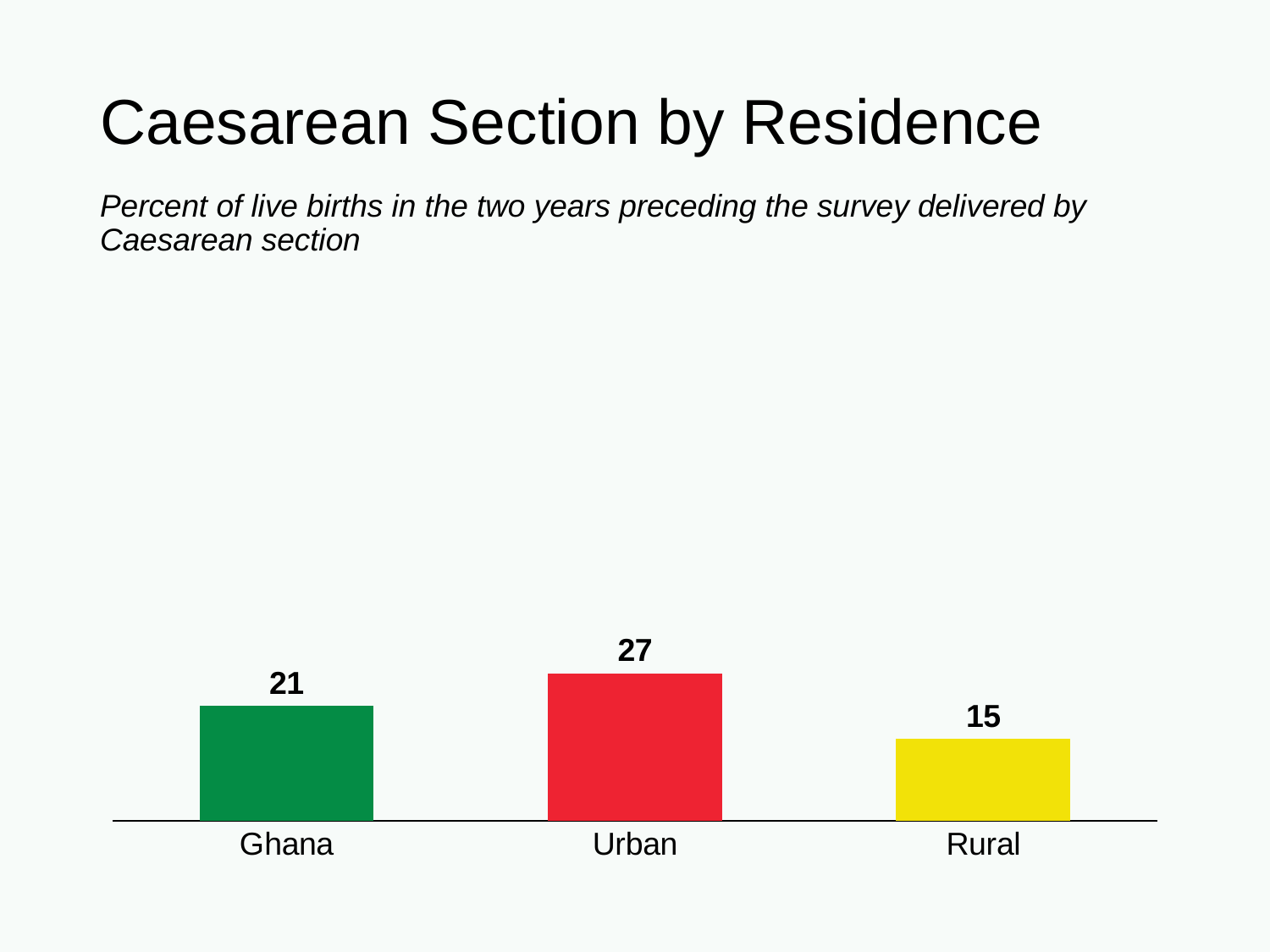

# Caesarean Section by Residence
Percent of live births in the two years preceding the survey delivered by Caesarean section

### Chart

| Category | Ghana |
|---|---|
| Ghana | 21.0 |
| Urban | 27.0 |
| Rural | 15.0 |